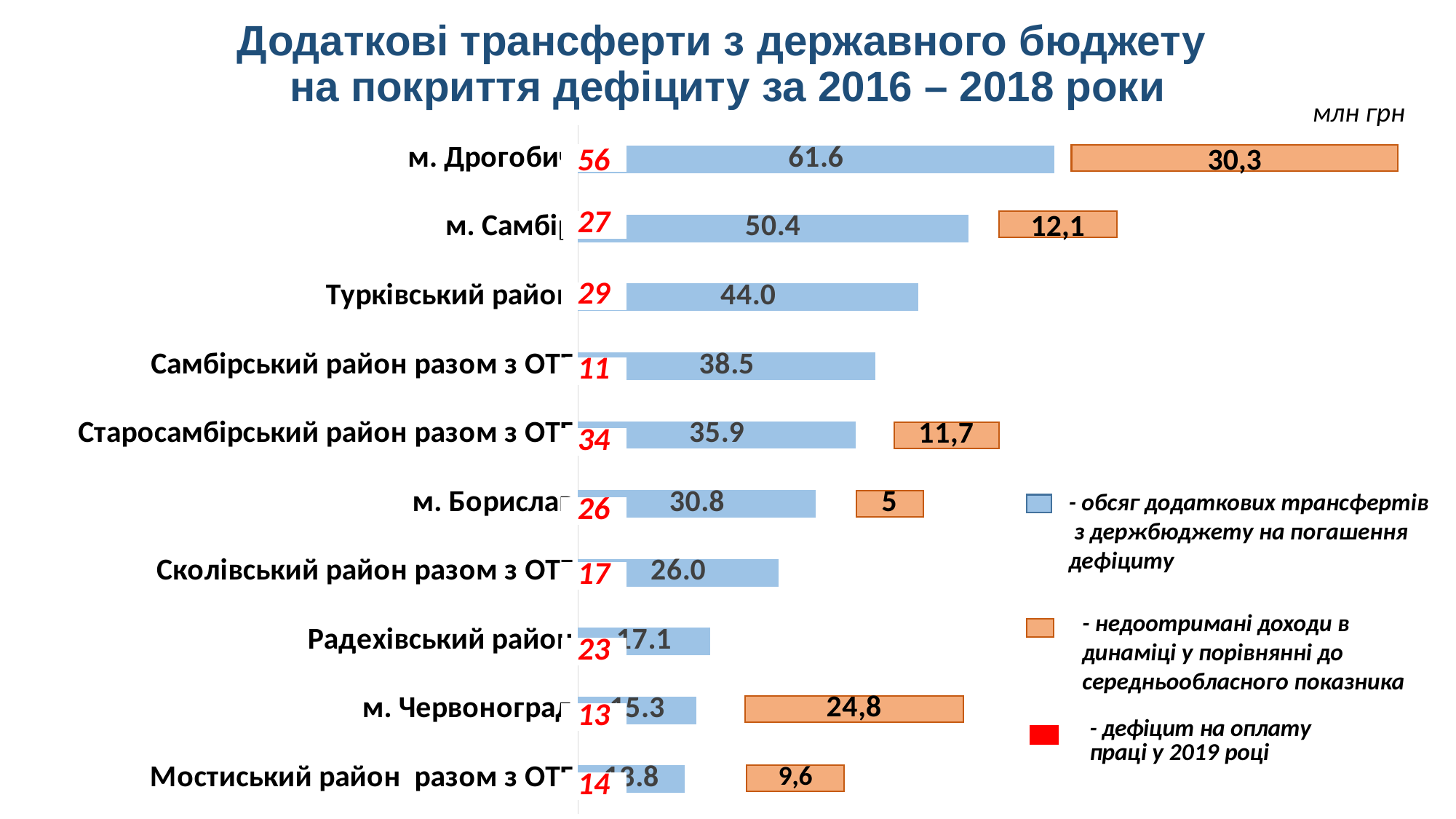

# Додаткові трансферти з державного бюджету на покриття дефіциту за 2016 – 2018 роки
млн грн

### Chart

| Category | Ряд 1 |
|---|---|
| Мостиський район  разом з ОТГ | 13.8 |
| м. Червоноград | 15.2987 |
| Радехiвський район | 17.0542 |
| Сколiвський район разом з ОТГ | 25.9533 |
| м. Борислав | 30.766999999999996 |
| Старосамбiрський район разом з ОТГ | 35.9153 |
| Самбiрський район разом з ОТГ | 38.4699 |
| Туркiвський район | 44.032000000000004 |
| м. Самбiр | 50.4314 |
| м. Дрогобич | 61.57079999999999 |
56
30,3
12,1
- обсяг додаткових трансфертів       з держбюджету на погашення дефіциту

- недоотримані доходи в динаміці у порівнянні до середньообласного показника